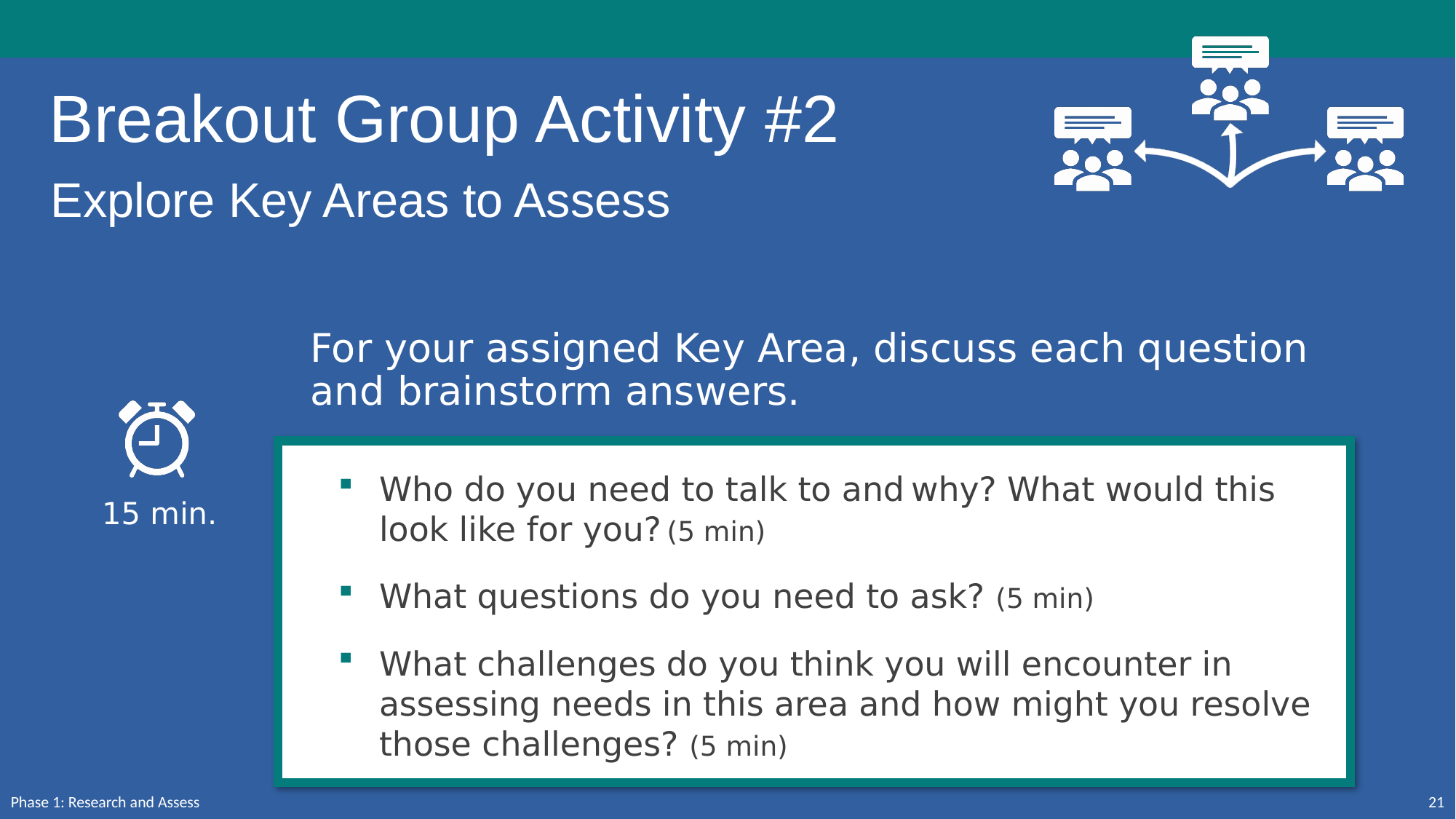

# Breakout Group Activity #2
Explore Key Areas to Assess
For your assigned Key Area, discuss each question and brainstorm answers.
Who do you need to talk to and why? What would this look like for you? (5 min)
What questions do you need to ask? (5 min)
What challenges do you think you will encounter in assessing needs in this area and how might you resolve those challenges? (5 min)

15 min.
Phase 1: Research and Assess
21